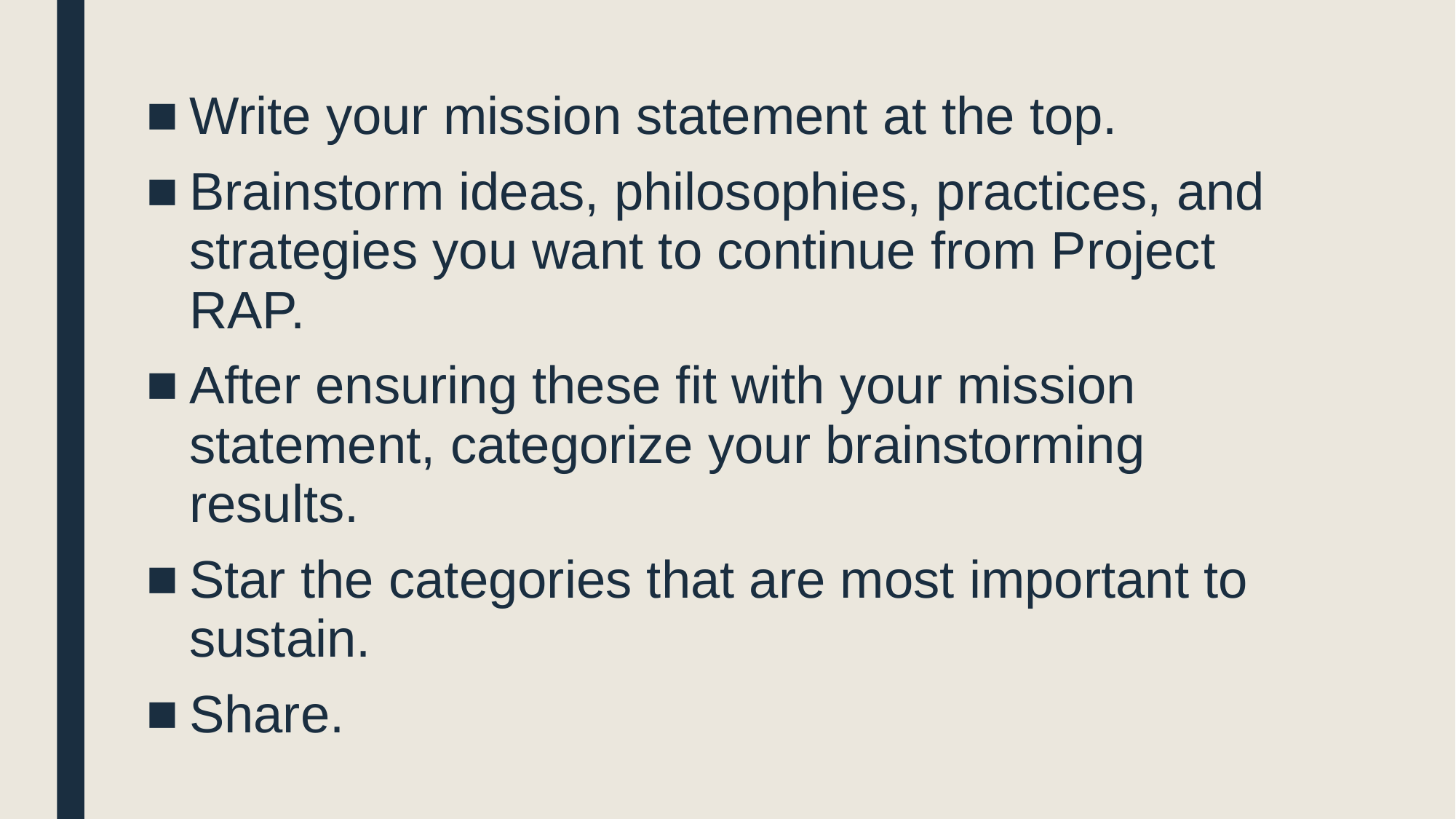

Write your mission statement at the top.
Brainstorm ideas, philosophies, practices, and strategies you want to continue from Project RAP.
After ensuring these fit with your mission statement, categorize your brainstorming results.
Star the categories that are most important to sustain.
Share.